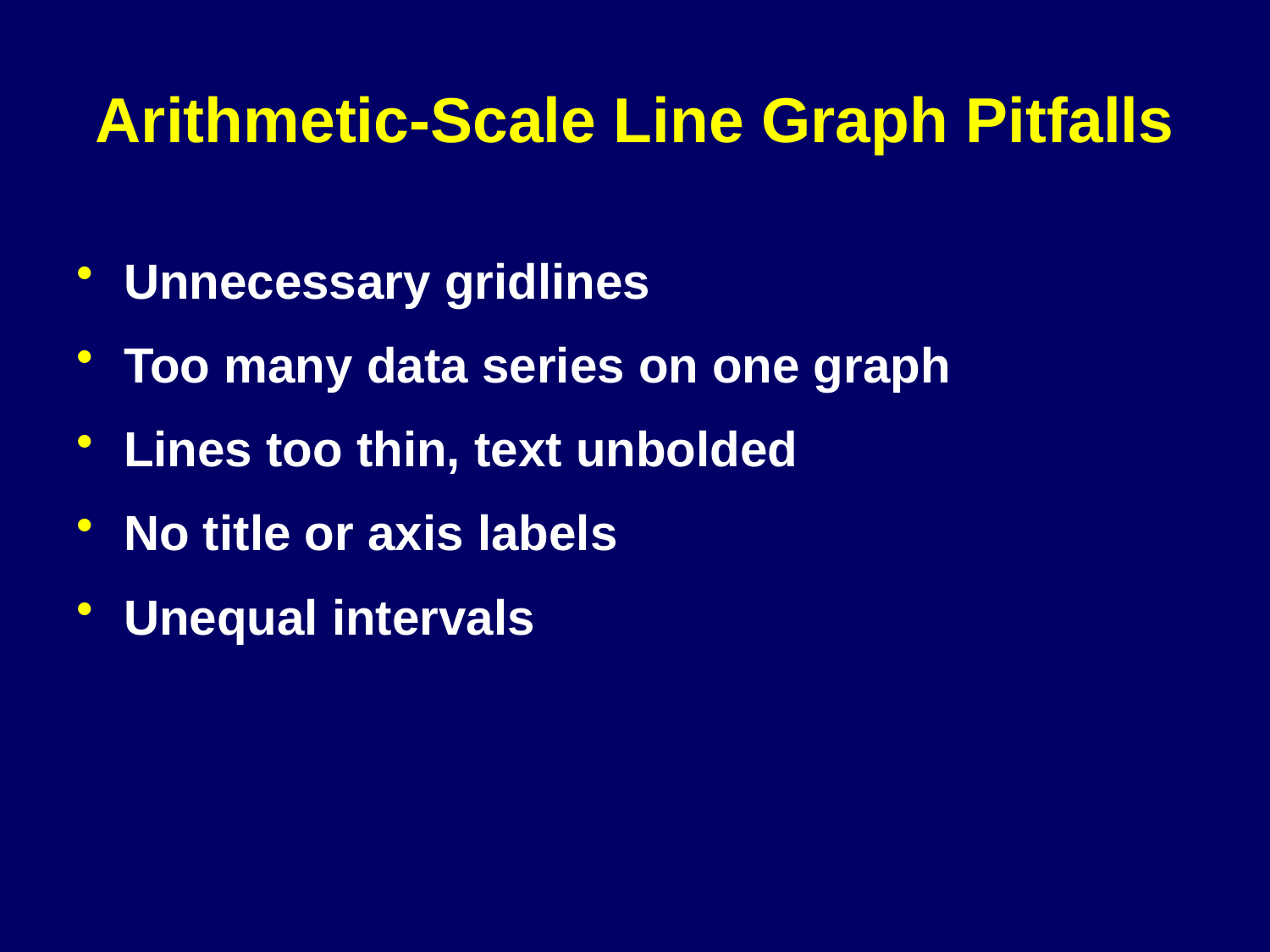

# Arithmetic-Scale Line Graph Pitfalls
Unnecessary gridlines
Too many data series on one graph
Lines too thin, text unbolded
No title or axis labels
Unequal intervals